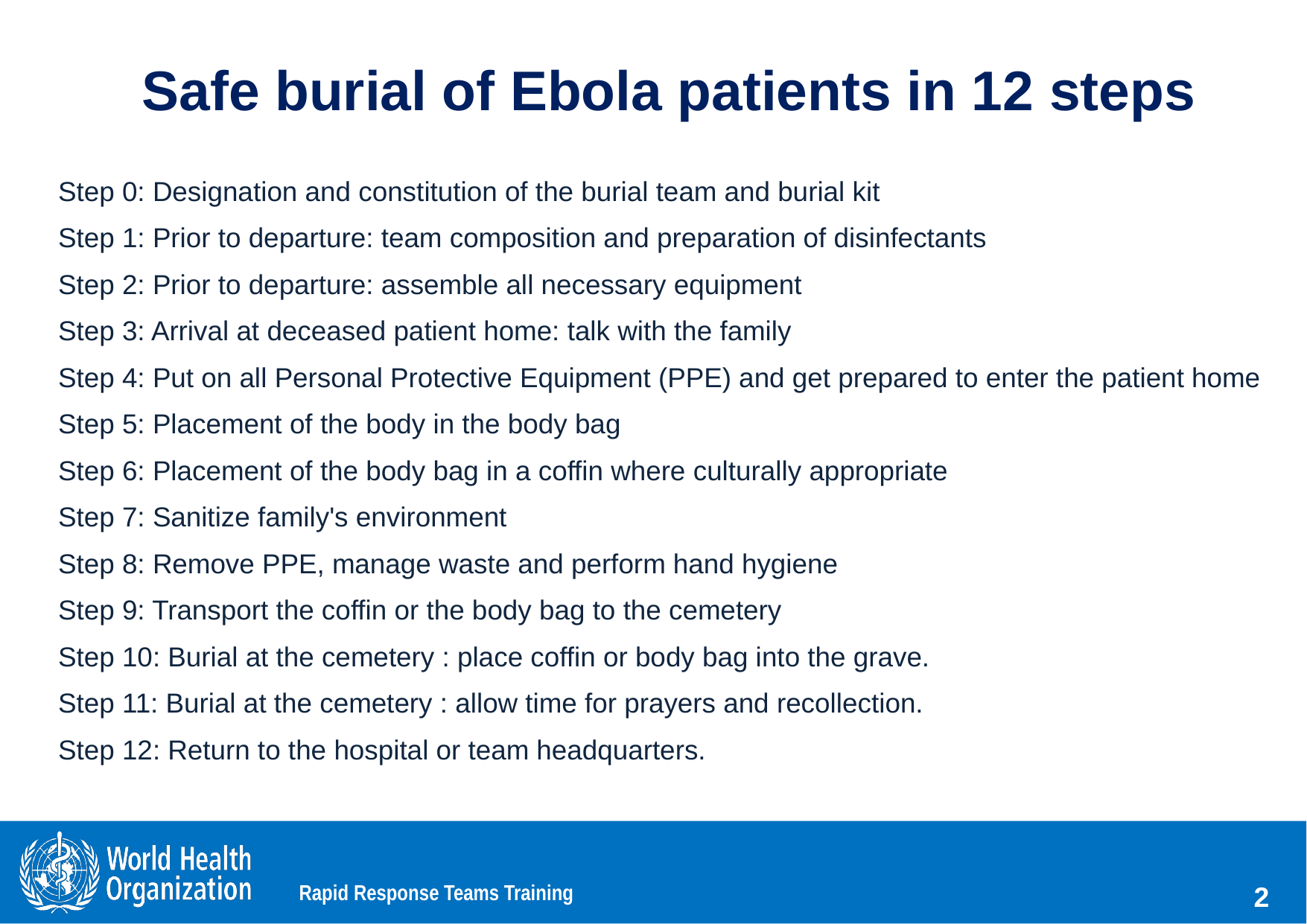

# Safe burial of Ebola patients in 12 steps
Step 0: Designation and constitution of the burial team and burial kit
Step 1: Prior to departure: team composition and preparation of disinfectants
Step 2: Prior to departure: assemble all necessary equipment
Step 3: Arrival at deceased patient home: talk with the family
Step 4: Put on all Personal Protective Equipment (PPE) and get prepared to enter the patient home
Step 5: Placement of the body in the body bag
Step 6: Placement of the body bag in a coffin where culturally appropriate
Step 7: Sanitize family's environment
Step 8: Remove PPE, manage waste and perform hand hygiene
Step 9: Transport the coffin or the body bag to the cemetery
Step 10: Burial at the cemetery : place coffin or body bag into the grave.
Step 11: Burial at the cemetery : allow time for prayers and recollection.
Step 12: Return to the hospital or team headquarters.